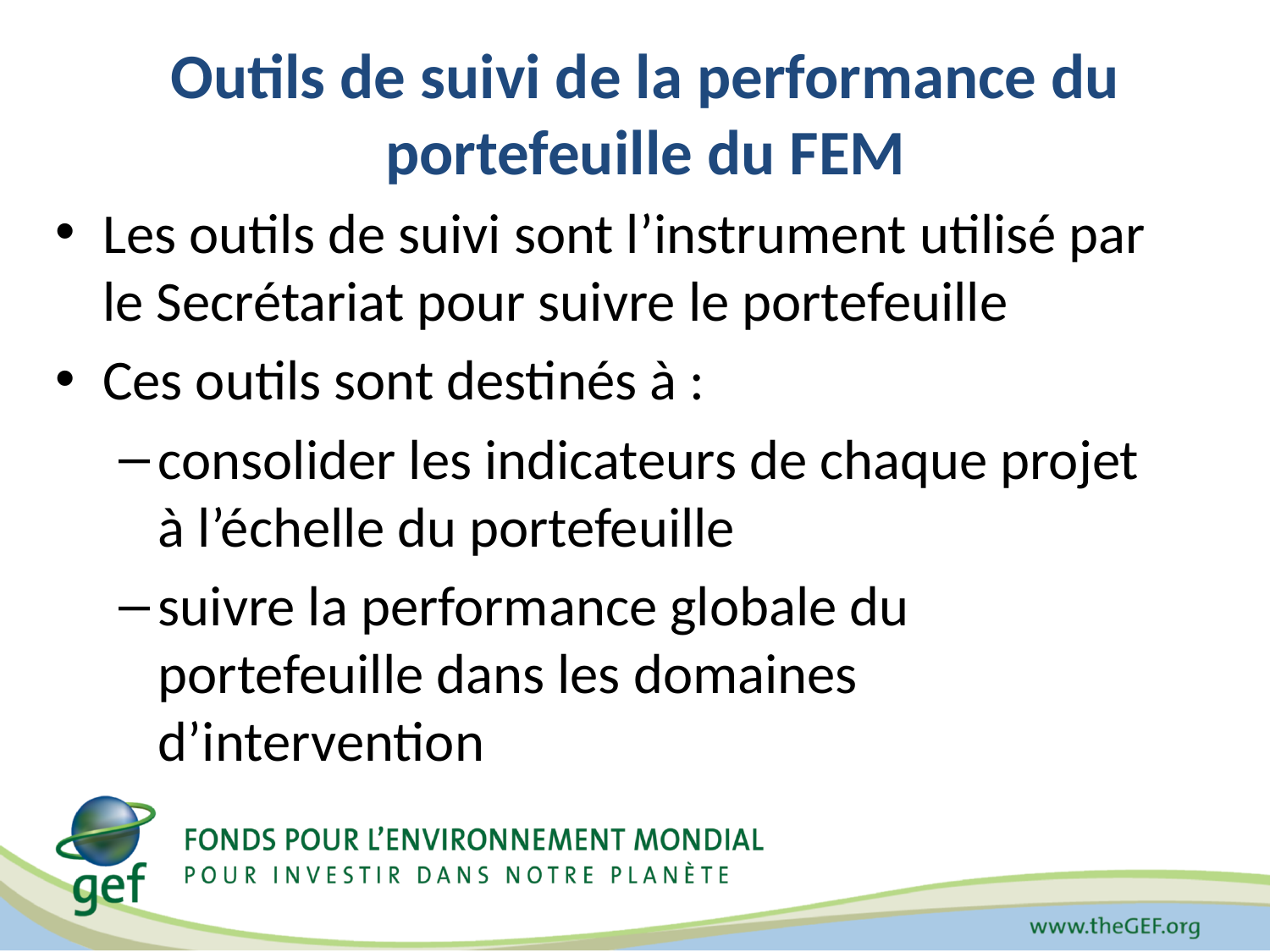

# Outils de suivi de la performance du portefeuille du FEM
Les outils de suivi sont l’instrument utilisé par le Secrétariat pour suivre le portefeuille
Ces outils sont destinés à :
consolider les indicateurs de chaque projet à l’échelle du portefeuille
suivre la performance globale du portefeuille dans les domaines d’intervention